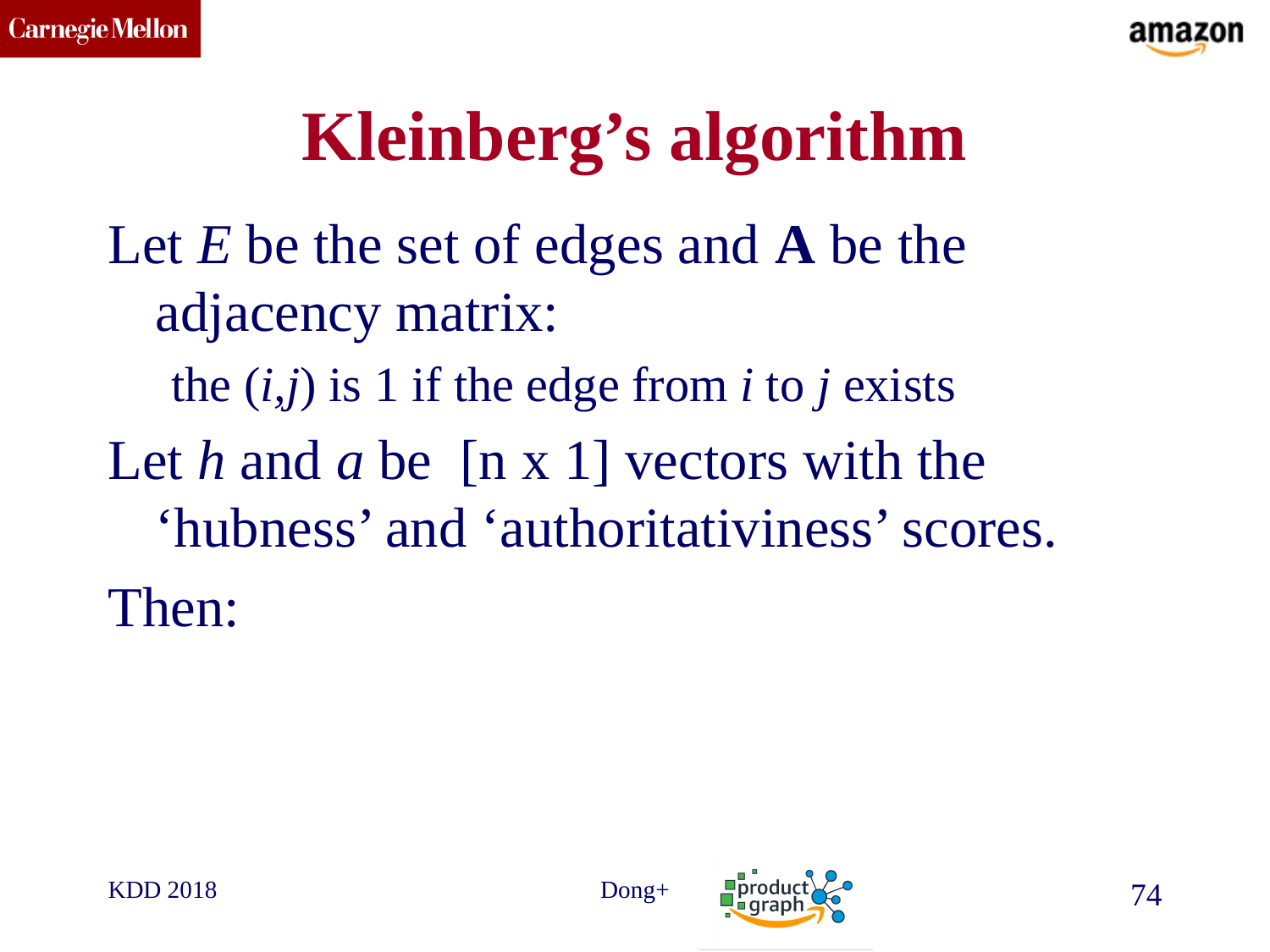

# Kleinberg’s algorithm
Let E be the set of edges and A be the adjacency matrix:
the (i,j) is 1 if the edge from i to j exists
Let h and a be  [n x 1] vectors with the ‘hubness’ and ‘authoritativiness’ scores.
Then:
KDD 2018
Dong+
74